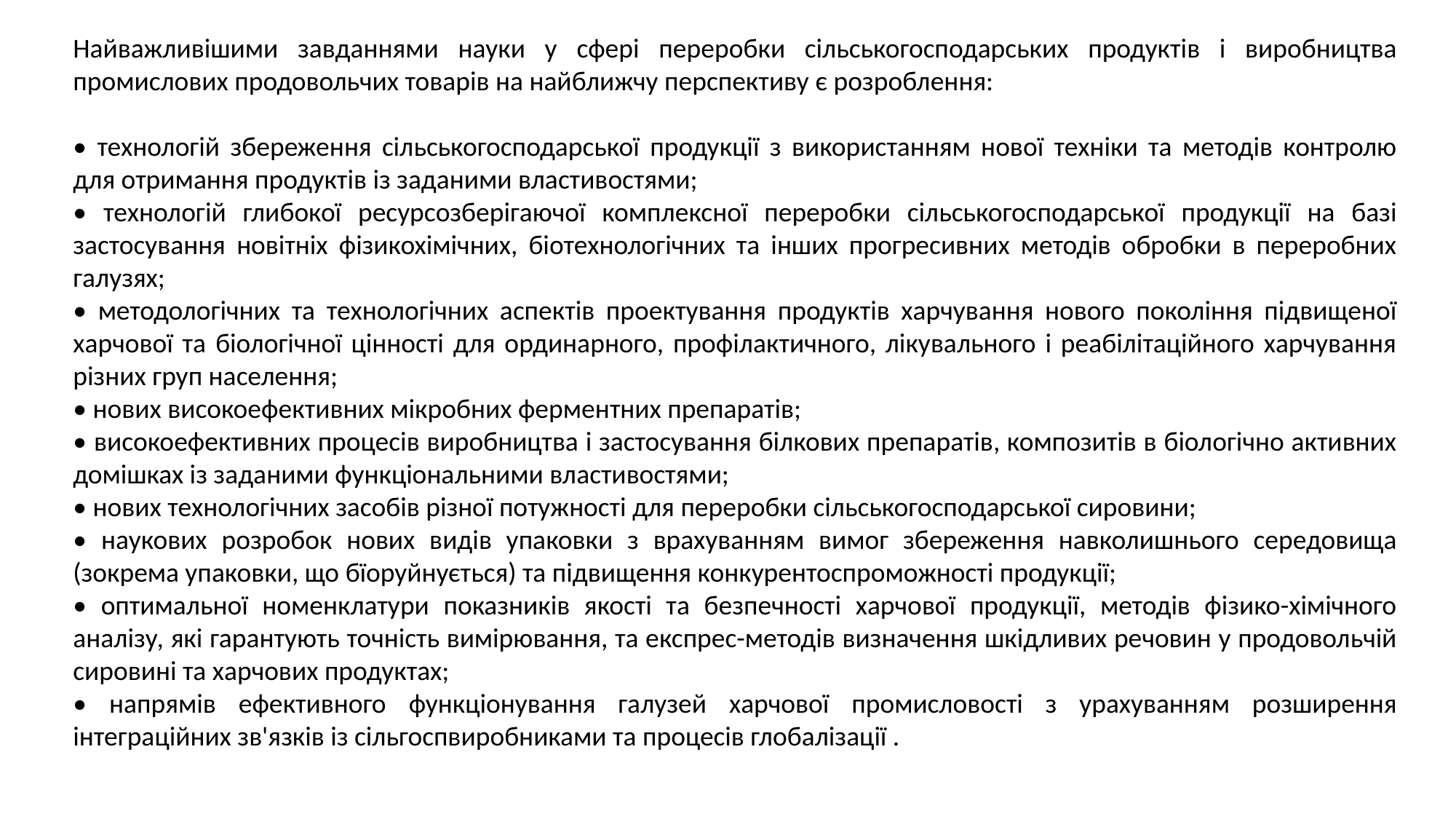

Найважливішими завданнями науки у сфері переробки сільськогосподарських продуктів і виробництва промислових продовольчих товарів на найближчу перспективу є розроблення:

• технологій збереження сільськогосподарської продукції з використанням нової техніки та методів контролю для отримання продуктів із заданими властивостями;
• технологій глибокої ресурсозберігаючої комплексної переробки сільськогосподарської продукції на базі застосування новітніх фізикохімічних, біотехнологічних та інших прогресивних методів обробки в переробних галузях;
• методологічних та технологічних аспектів проектування продуктів харчування нового покоління підвищеної харчової та біологічної цінності для ординарного, профілактичного, лікувального і реабілітаційного харчування різних груп населення;
• нових високоефективних мікробних ферментних препаратів;
• високоефективних процесів виробництва і застосування білкових препаратів, композитів в біологічно активних домішках із заданими функціональними властивостями;
• нових технологічних засобів різної потужності для переробки сільськогосподарської сировини;
• наукових розробок нових видів упаковки з врахуванням вимог збереження навколишнього середовища (зокрема упаковки, що бїоруйнується) та підвищення конкурентоспроможності продукції;
• оптимальної номенклатури показників якості та безпечності харчової продукції, методів фізико-хімічного аналізу, які гарантують точність вимірювання, та експрес-методів визначення шкідливих речовин у продовольчій сировині та харчових продуктах;
• напрямів ефективного функціонування галузей харчової промисловості з урахуванням розширення інтеграційних зв'язків із сільгоспвиробниками та процесів глобалізації .